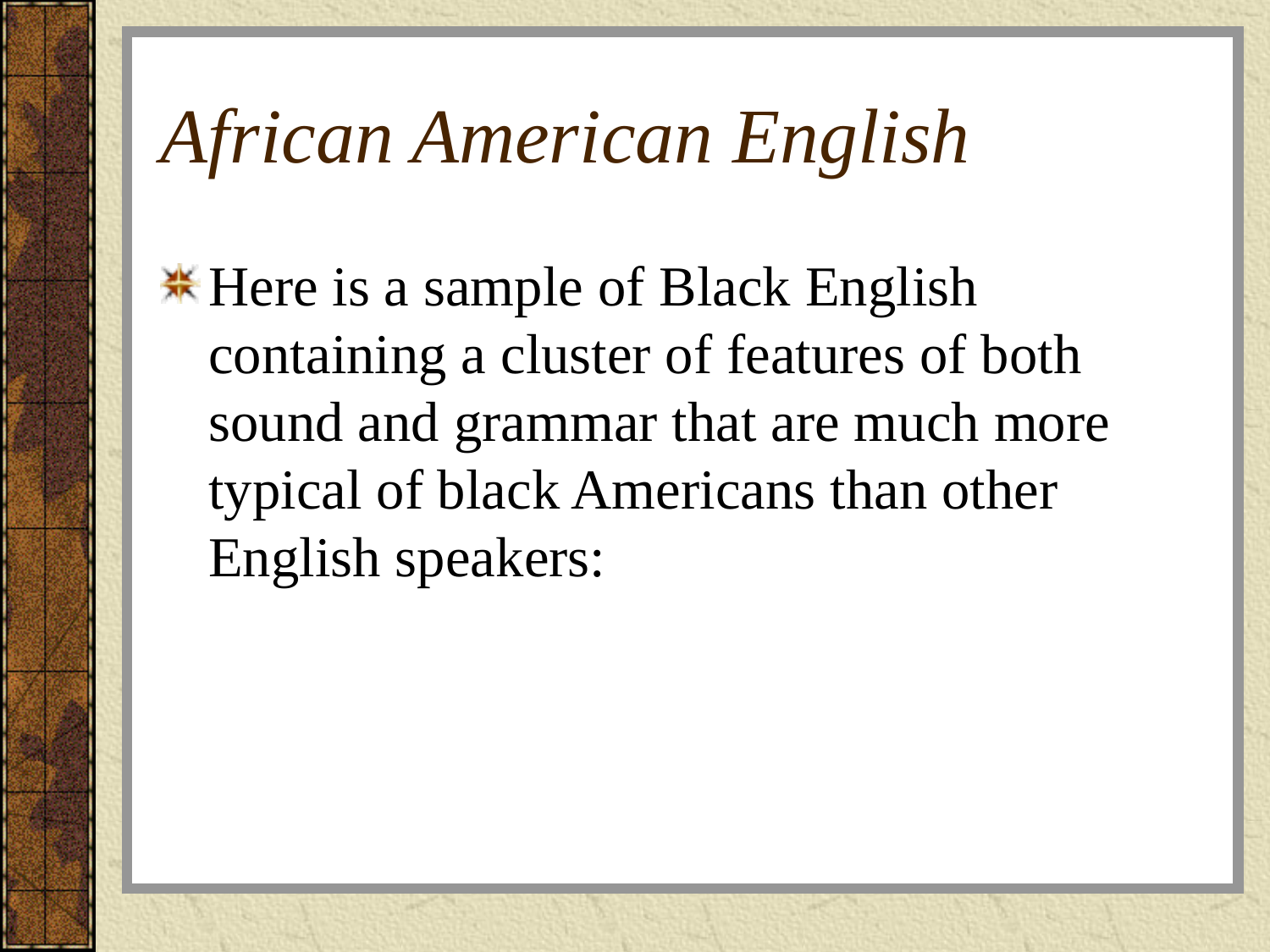

# African American English
Here is a sample of Black English containing a cluster of features of both sound and grammar that are much more typical of black Americans than other English speakers: